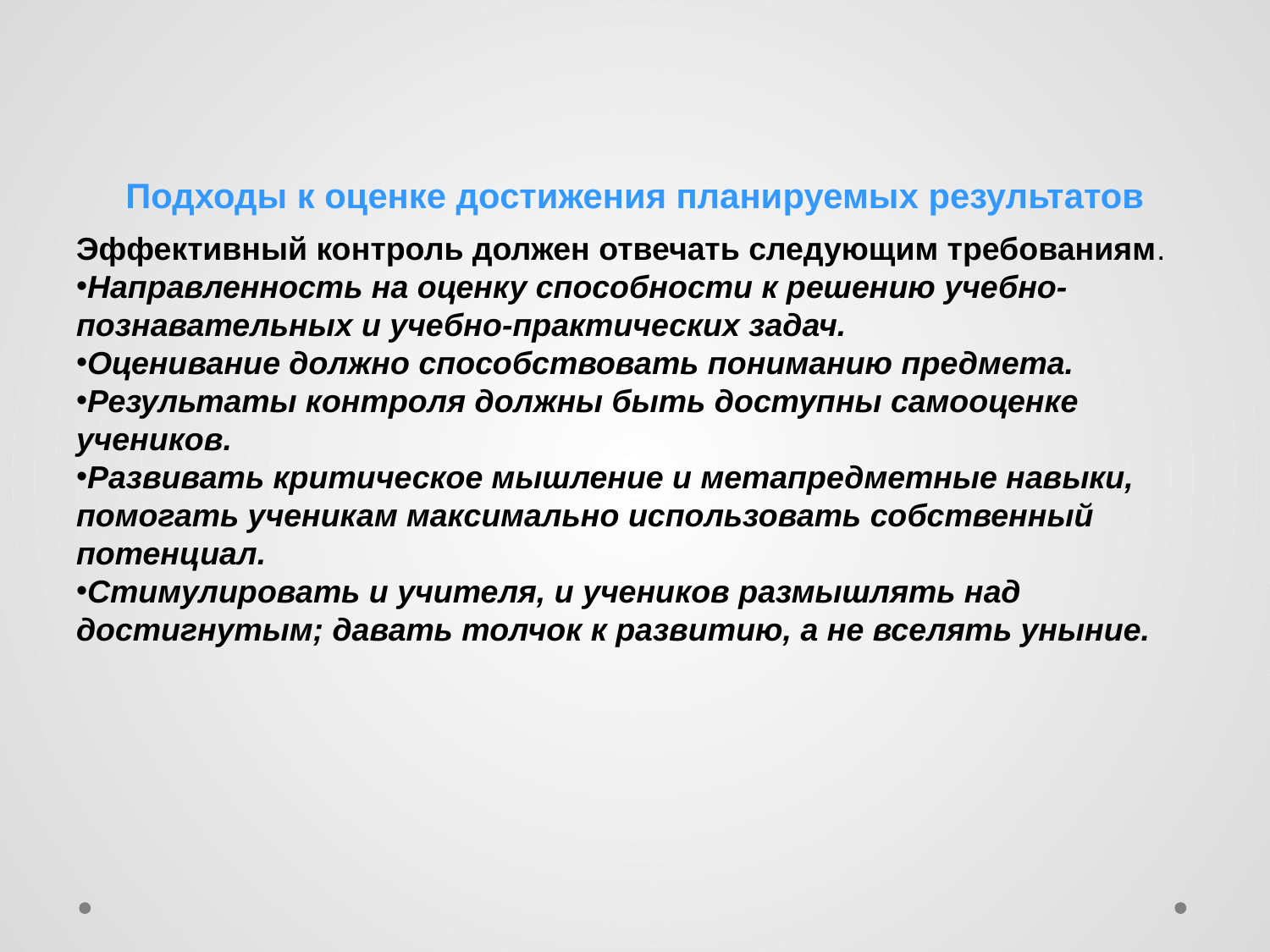

# Подходы к оценке достижения планируемых результатов
Эффективный контроль должен отвечать следующим требованиям.
Направленность на оценку способности к решению учебно-познавательных и учебно-практических задач.
Оценивание должно способствовать пониманию предмета.
Результаты контроля должны быть доступны самооценке учеников.
Развивать критическое мышление и метапредметные навыки, помогать ученикам максимально использовать собственный потенциал.
Стимулировать и учителя, и учеников размышлять над достигнутым; давать толчок к развитию, а не вселять уныние.